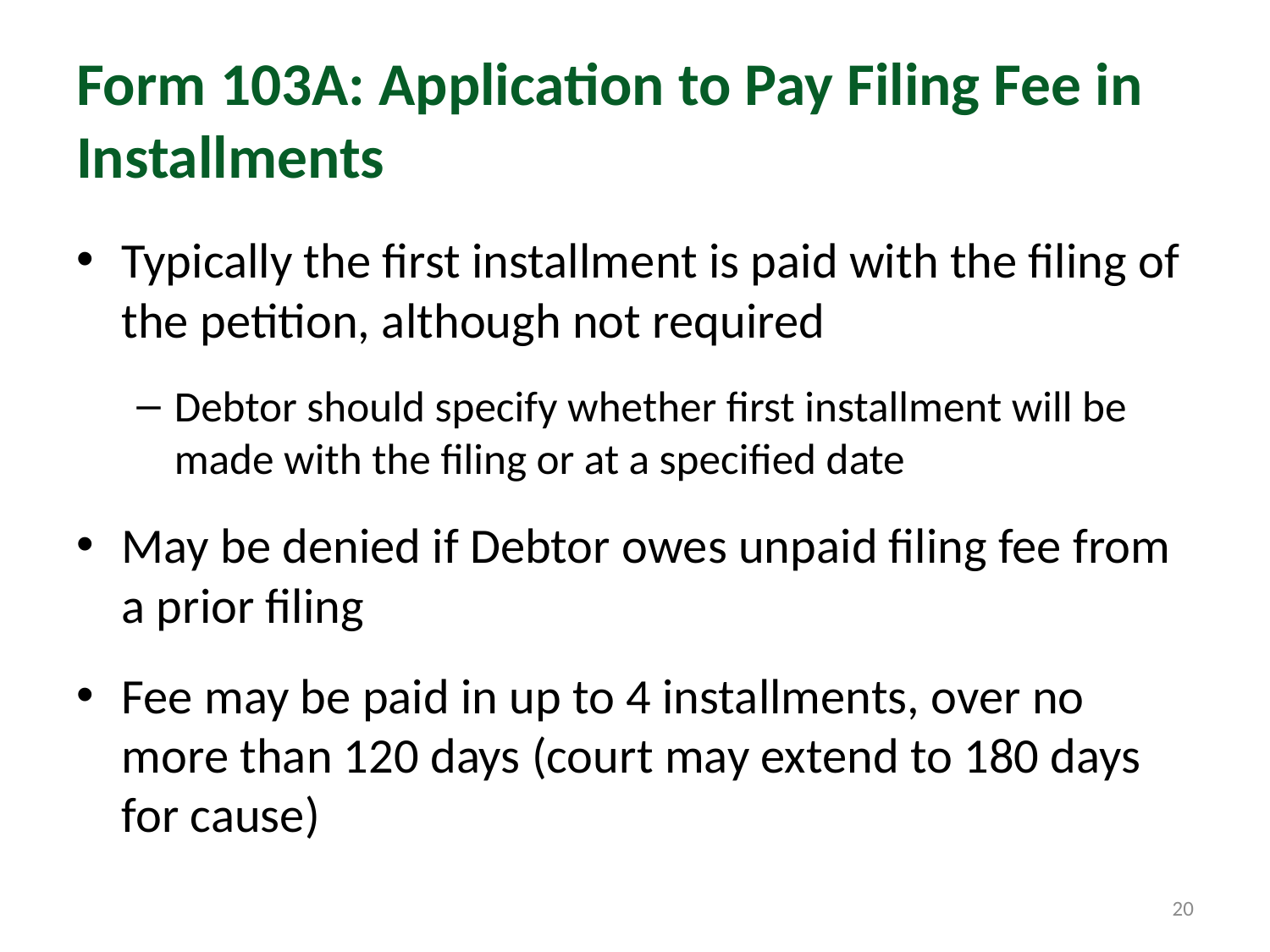

# Form 103A: Application to Pay Filing Fee in Installments
Typically the first installment is paid with the filing of the petition, although not required
Debtor should specify whether first installment will be made with the filing or at a specified date
May be denied if Debtor owes unpaid filing fee from a prior filing
Fee may be paid in up to 4 installments, over no more than 120 days (court may extend to 180 days for cause)
20